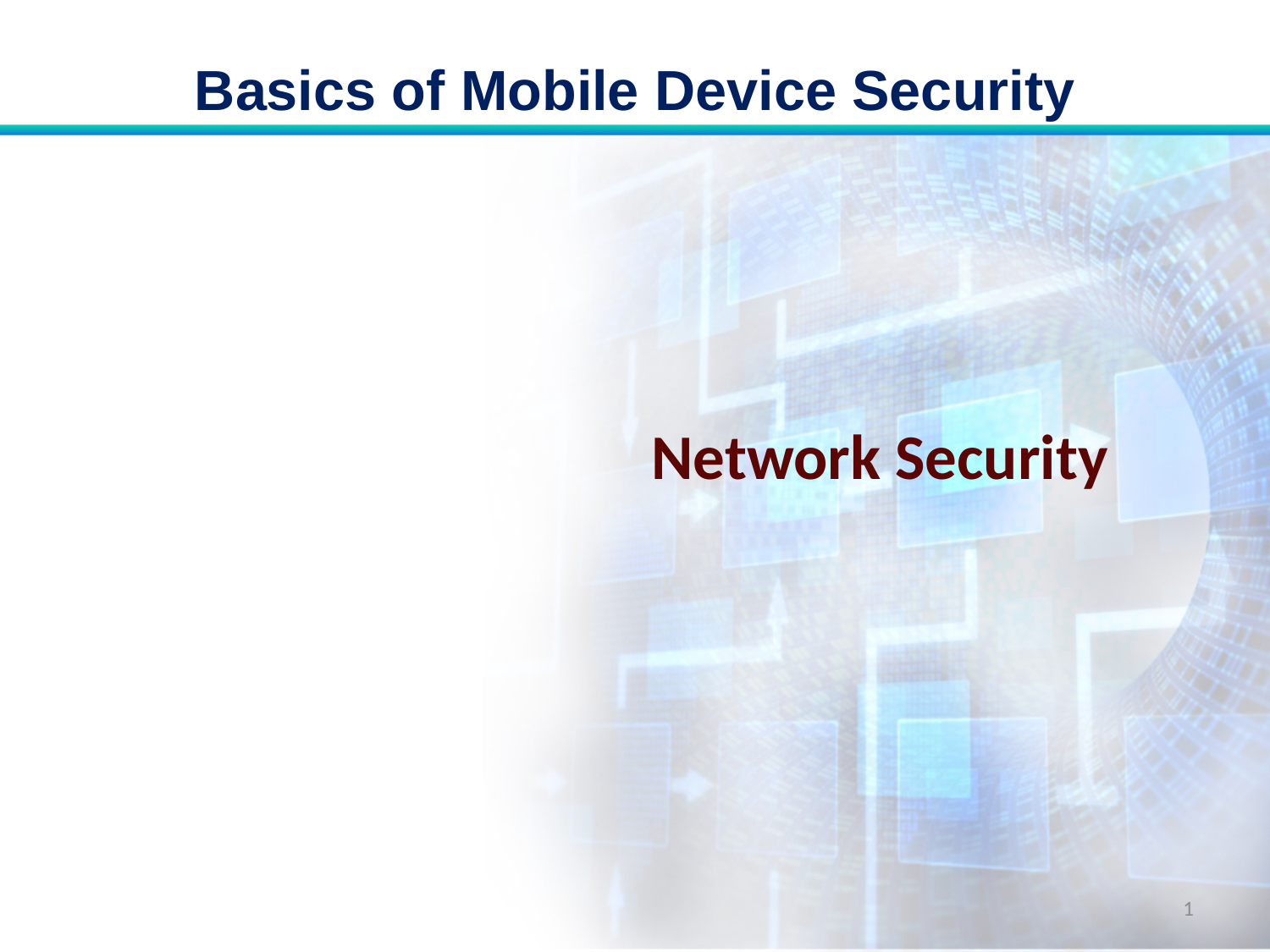

# Basics of Mobile Device Security
Network Security
1